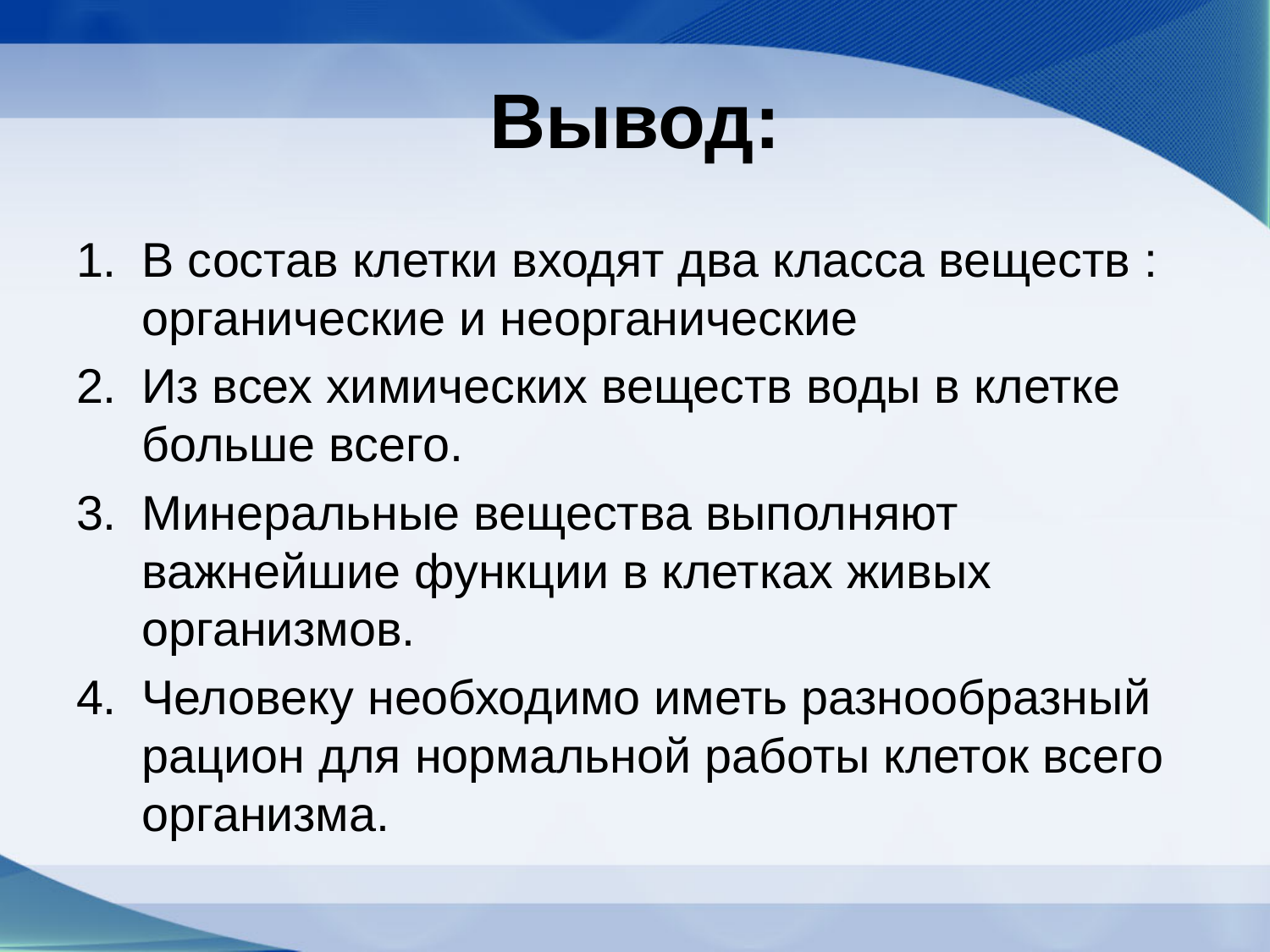

# Вывод:
В состав клетки входят два класса веществ : органические и неорганические
Из всех химических веществ воды в клетке больше всего.
Минеральные вещества выполняют важнейшие функции в клетках живых организмов.
Человеку необходимо иметь разнообразный рацион для нормальной работы клеток всего организма.